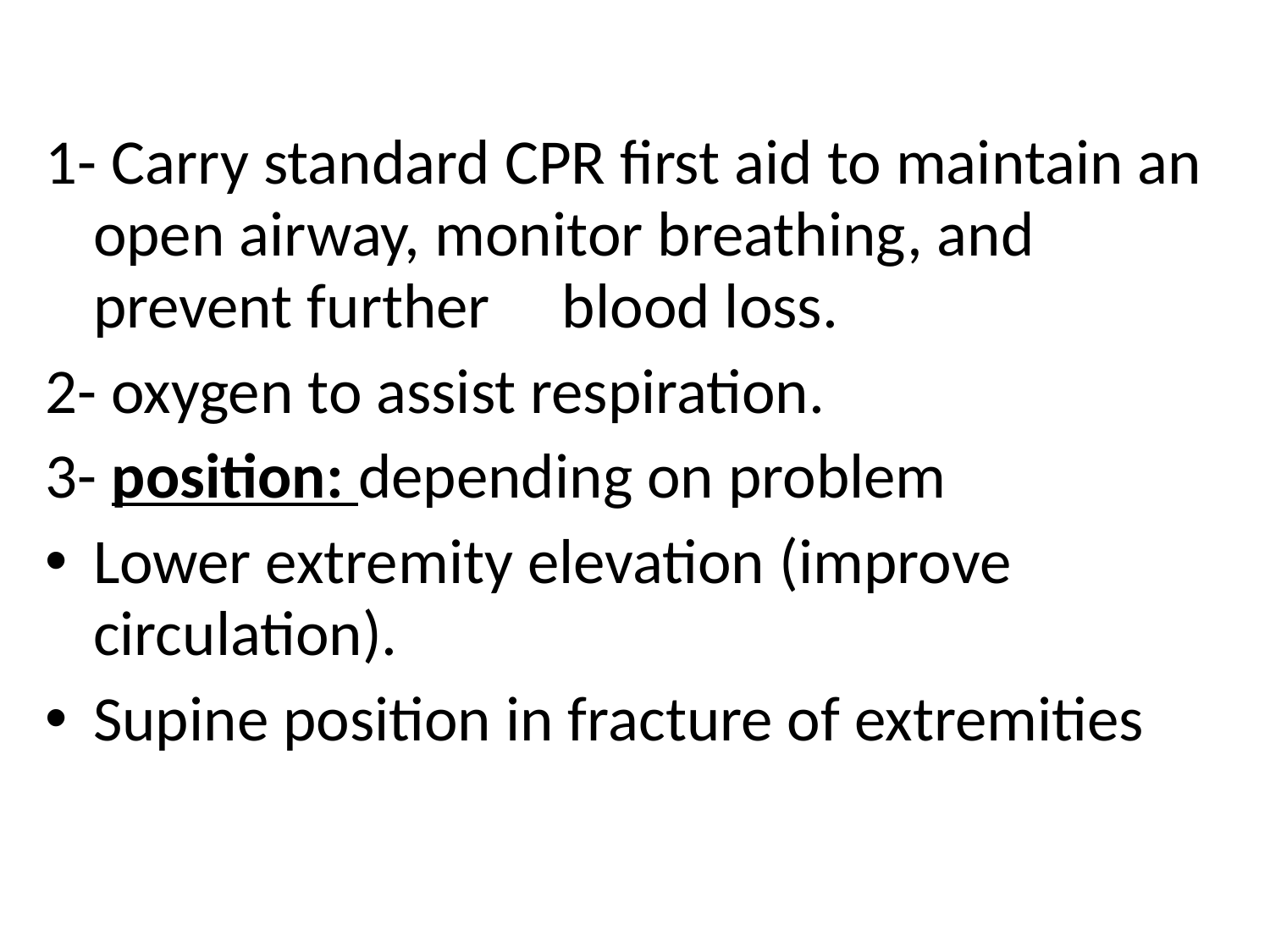

1- Carry standard CPR first aid to maintain an open airway, monitor breathing, and prevent further     blood loss.
2- oxygen to assist respiration.
3- position: depending on problem
Lower extremity elevation (improve circulation).
Supine position in fracture of extremities

#